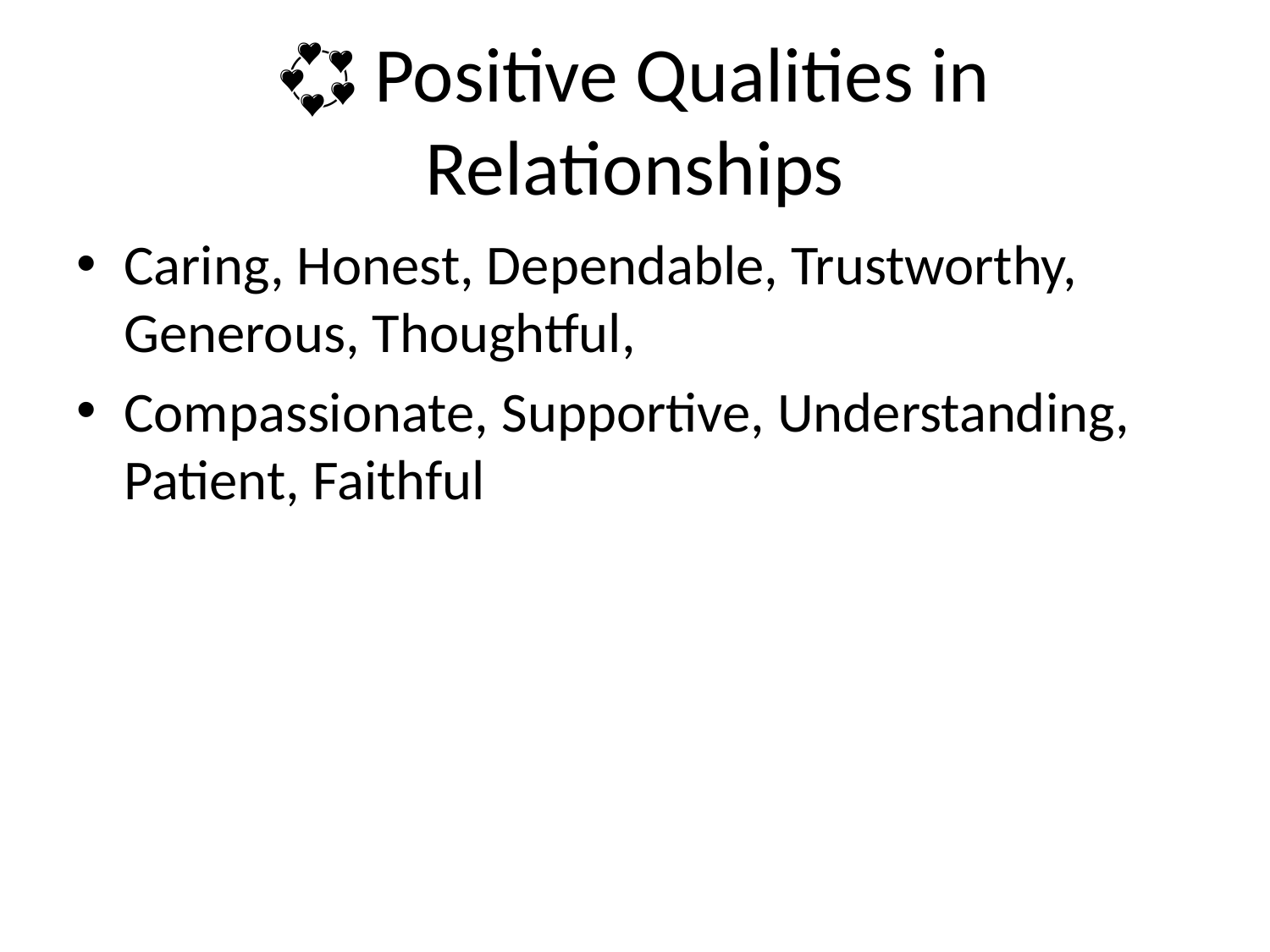

# 💞 Positive Qualities in Relationships
Caring, Honest, Dependable, Trustworthy, Generous, Thoughtful,
Compassionate, Supportive, Understanding, Patient, Faithful